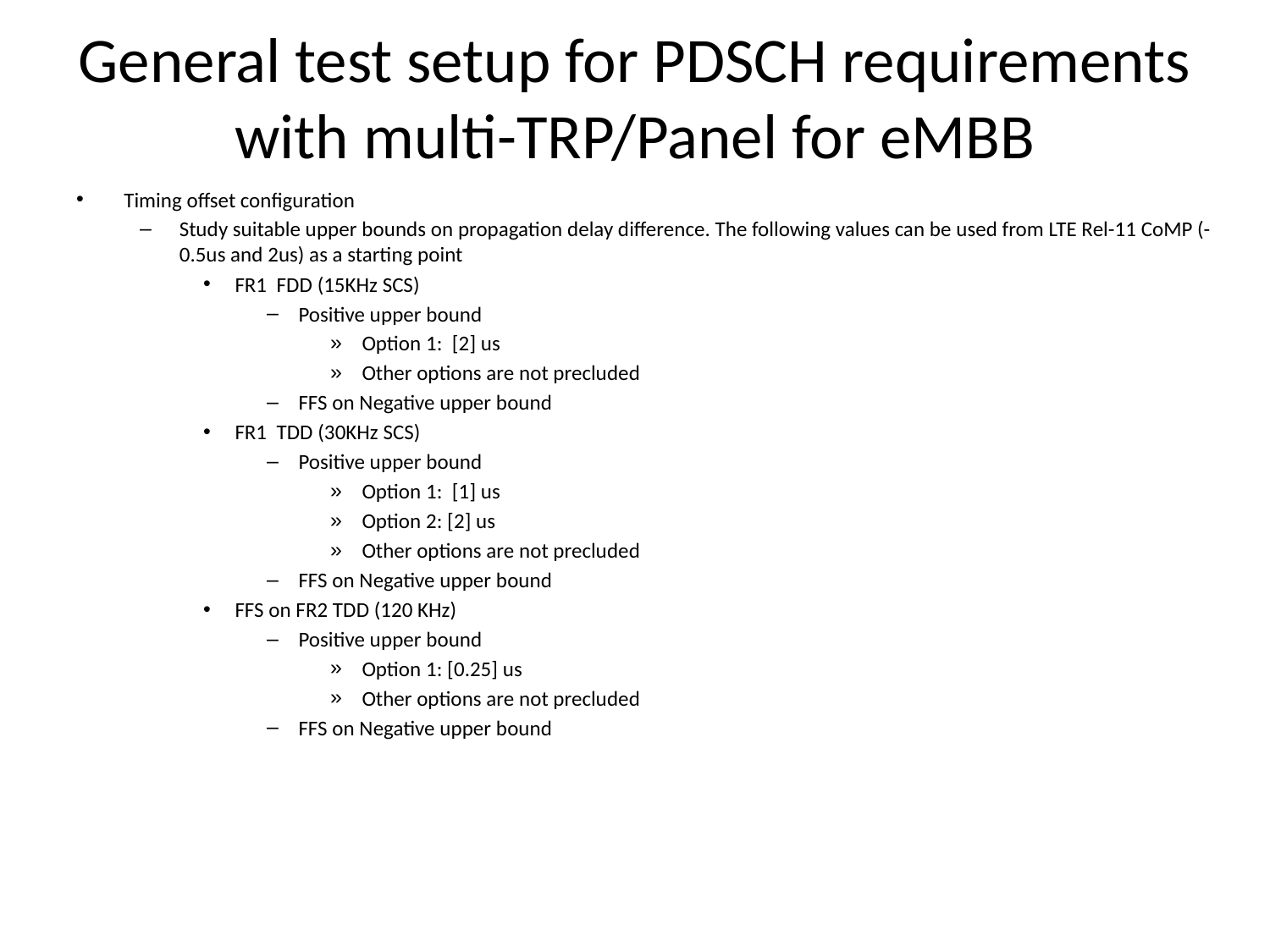

# General test setup for PDSCH requirements with multi-TRP/Panel for eMBB
Timing offset configuration
Study suitable upper bounds on propagation delay difference. The following values can be used from LTE Rel-11 CoMP (-0.5us and 2us) as a starting point
FR1  FDD (15KHz SCS)
Positive upper bound
Option 1:  [2] us
Other options are not precluded
FFS on Negative upper bound
FR1  TDD (30KHz SCS)
Positive upper bound
Option 1:  [1] us
Option 2: [2] us
Other options are not precluded
FFS on Negative upper bound
FFS on FR2 TDD (120 KHz)
Positive upper bound
Option 1: [0.25] us
Other options are not precluded
FFS on Negative upper bound